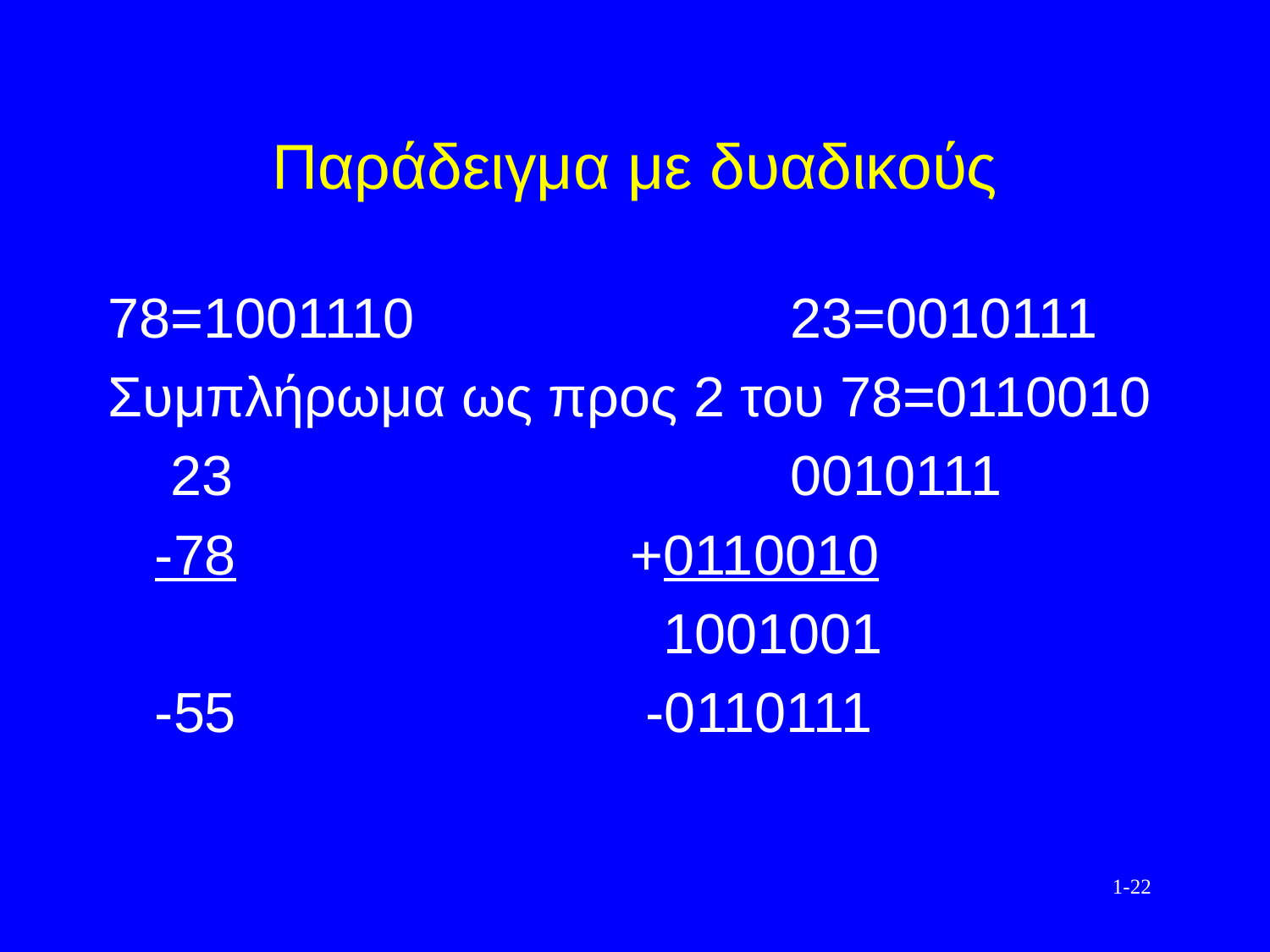

# Παράδειγμα με δυαδικούς
78=1001110			23=0010111
Συμπλήρωμα ως προς 2 του 78=0110010
    23					0010111
   -78			      +0110010
         				1001001
   -55			       -0110111